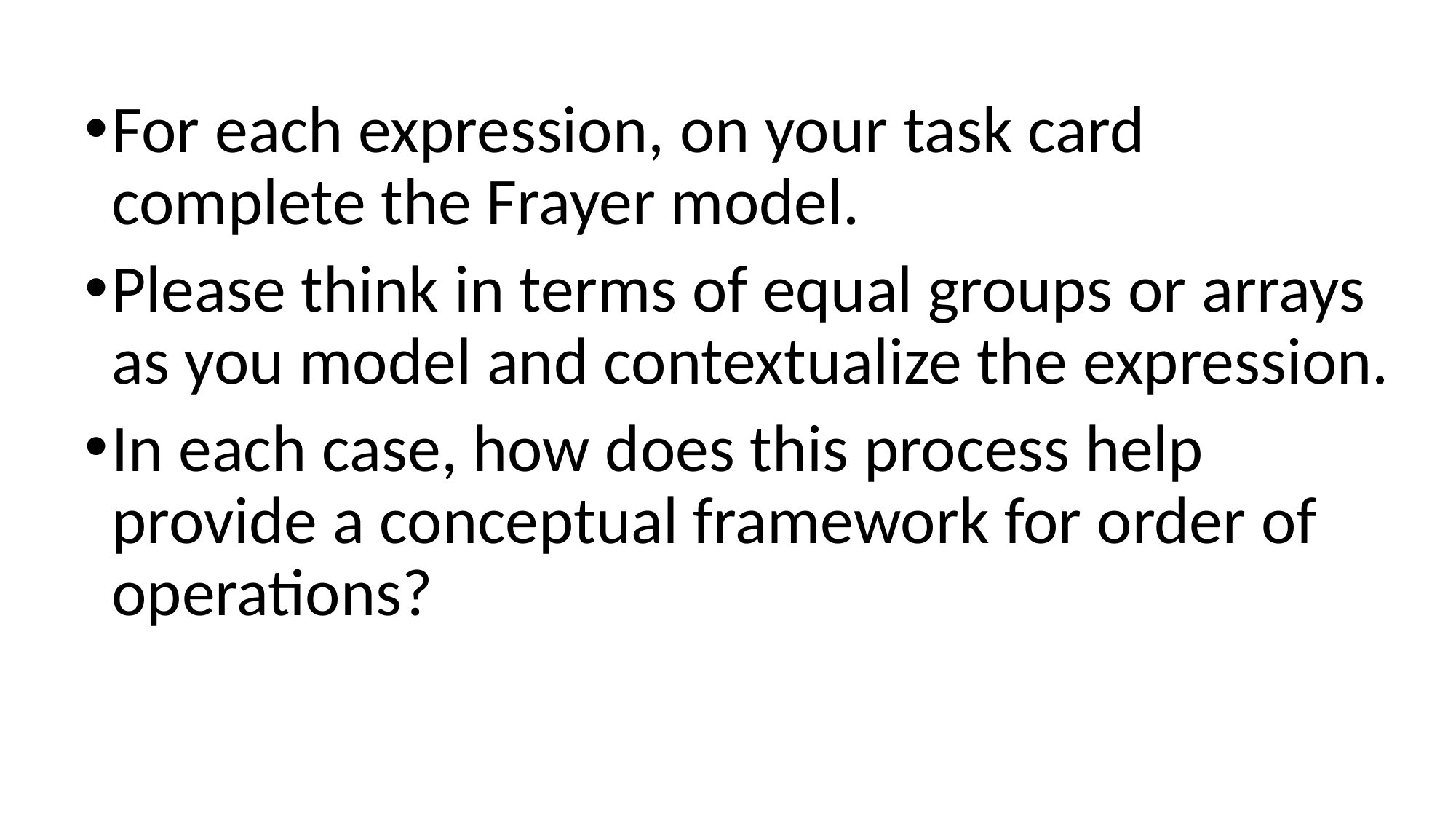

For each expression, on your task card complete the Frayer model.
Please think in terms of equal groups or arrays as you model and contextualize the expression.
In each case, how does this process help provide a conceptual framework for order of operations?